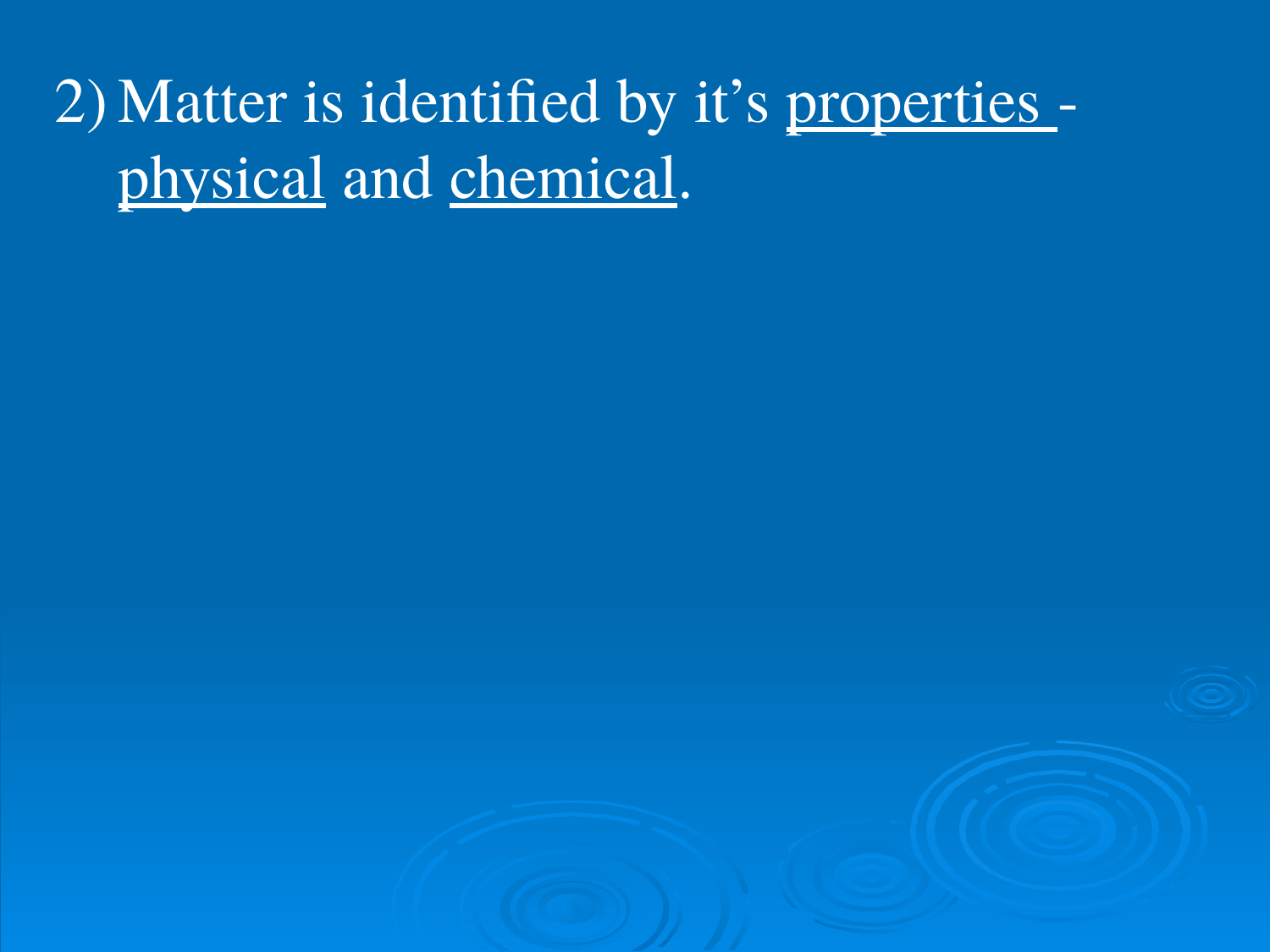

Matter is identified by it’s properties - physical and chemical.